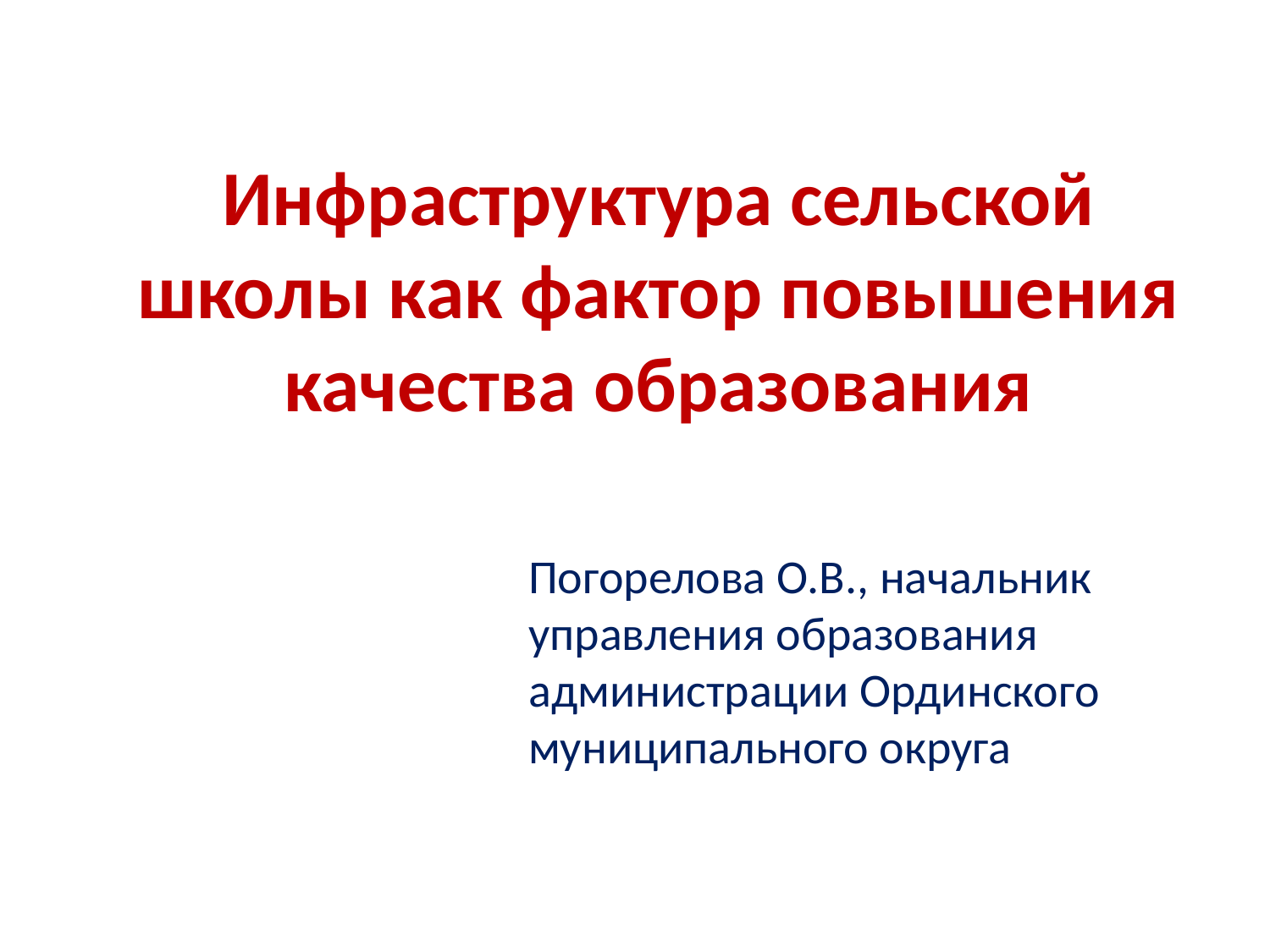

# Инфраструктура сельской школы как фактор повышения качества образования
Погорелова О.В., начальник управления образования администрации Ординского муниципального округа